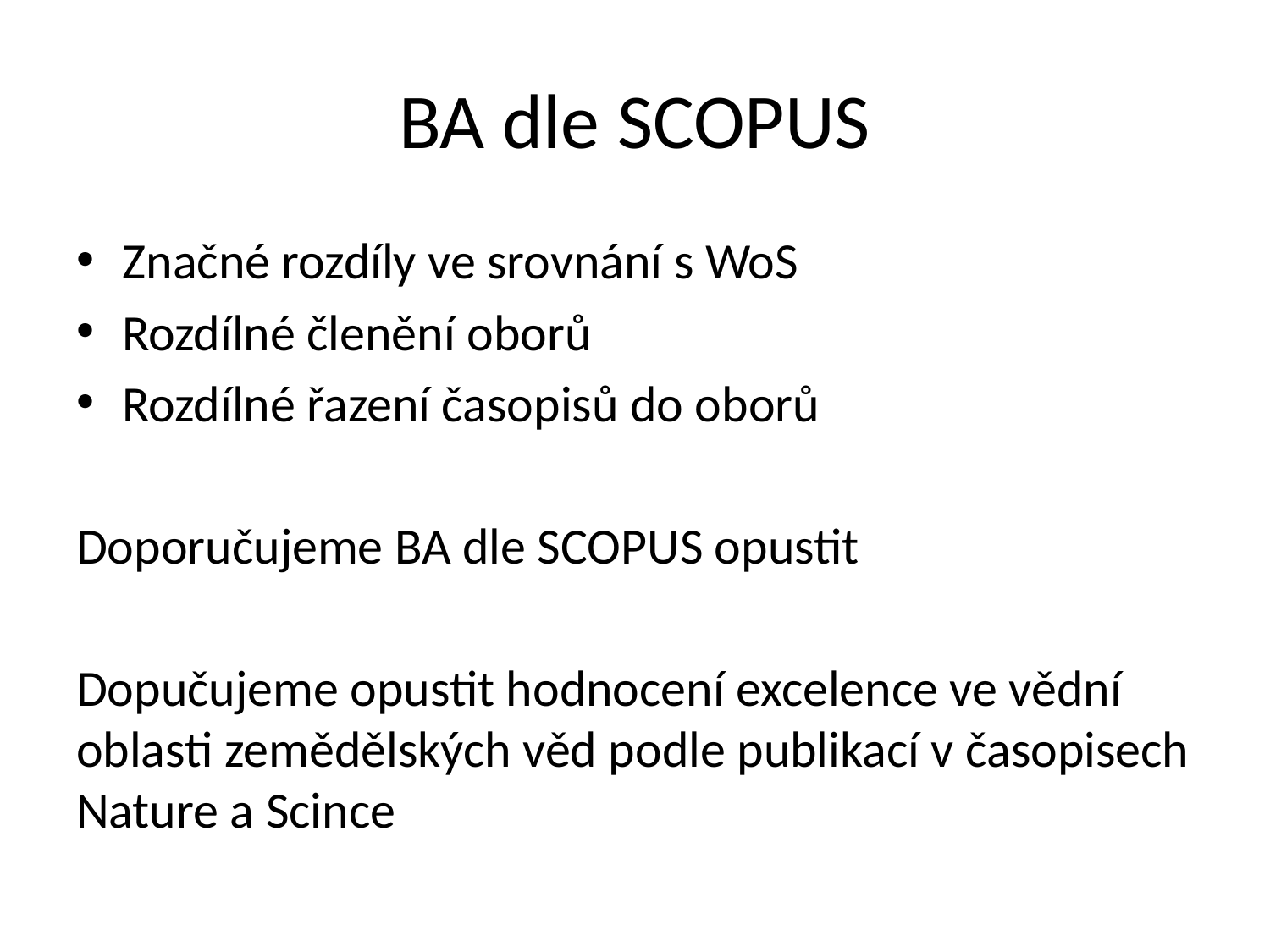

# BA dle SCOPUS
Značné rozdíly ve srovnání s WoS
Rozdílné členění oborů
Rozdílné řazení časopisů do oborů

Doporučujeme BA dle SCOPUS opustit

Dopučujeme opustit hodnocení excelence ve vědní oblasti zemědělských věd podle publikací v časopisech Nature a Scince